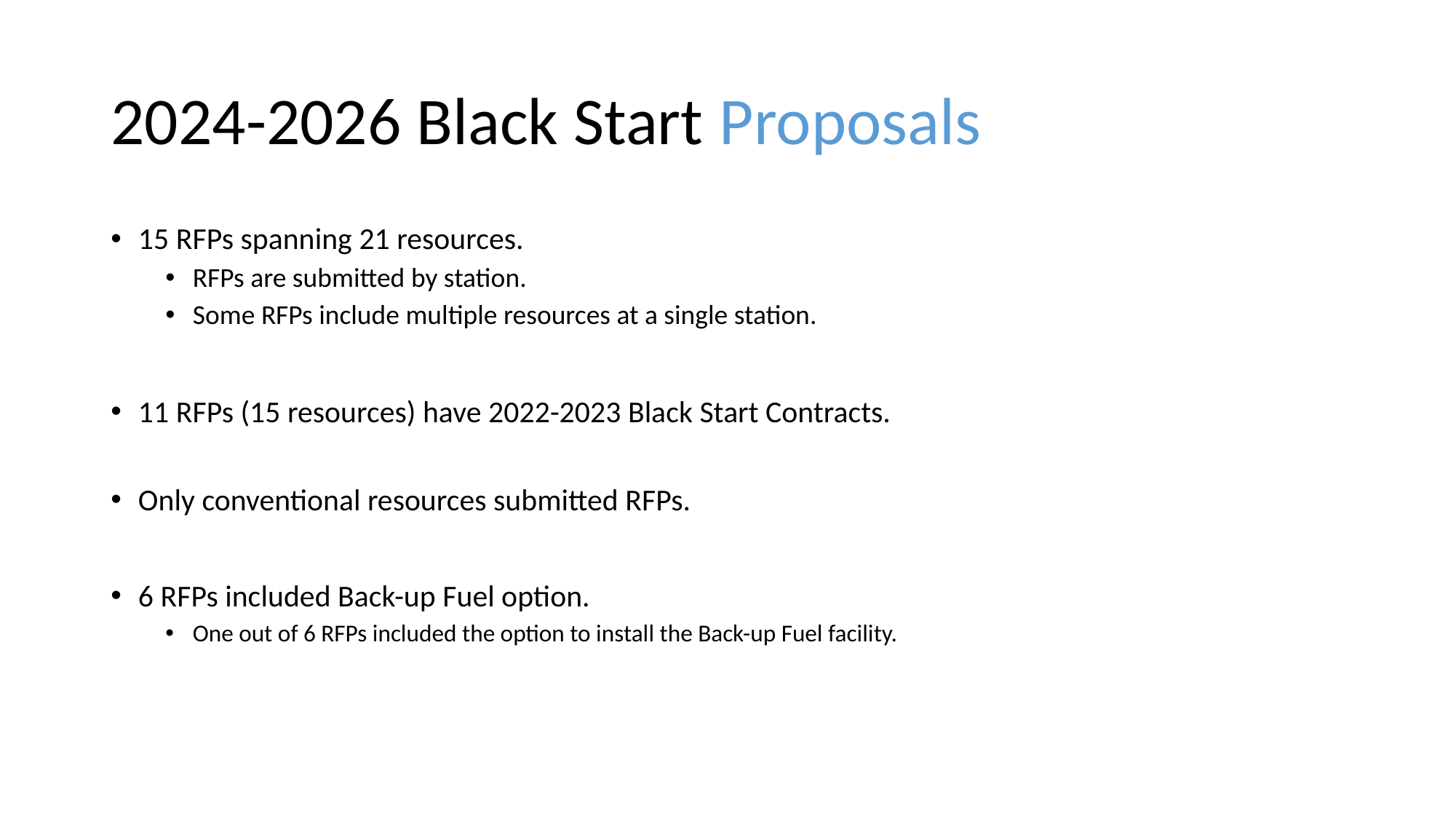

# 2024-2026 Black Start Proposals
15 RFPs spanning 21 resources.
RFPs are submitted by station.
Some RFPs include multiple resources at a single station.

11 RFPs (15 resources) have 2022-2023 Black Start Contracts.

Only conventional resources submitted RFPs.

6 RFPs included Back-up Fuel option.
One out of 6 RFPs included the option to install the Back-up Fuel facility.